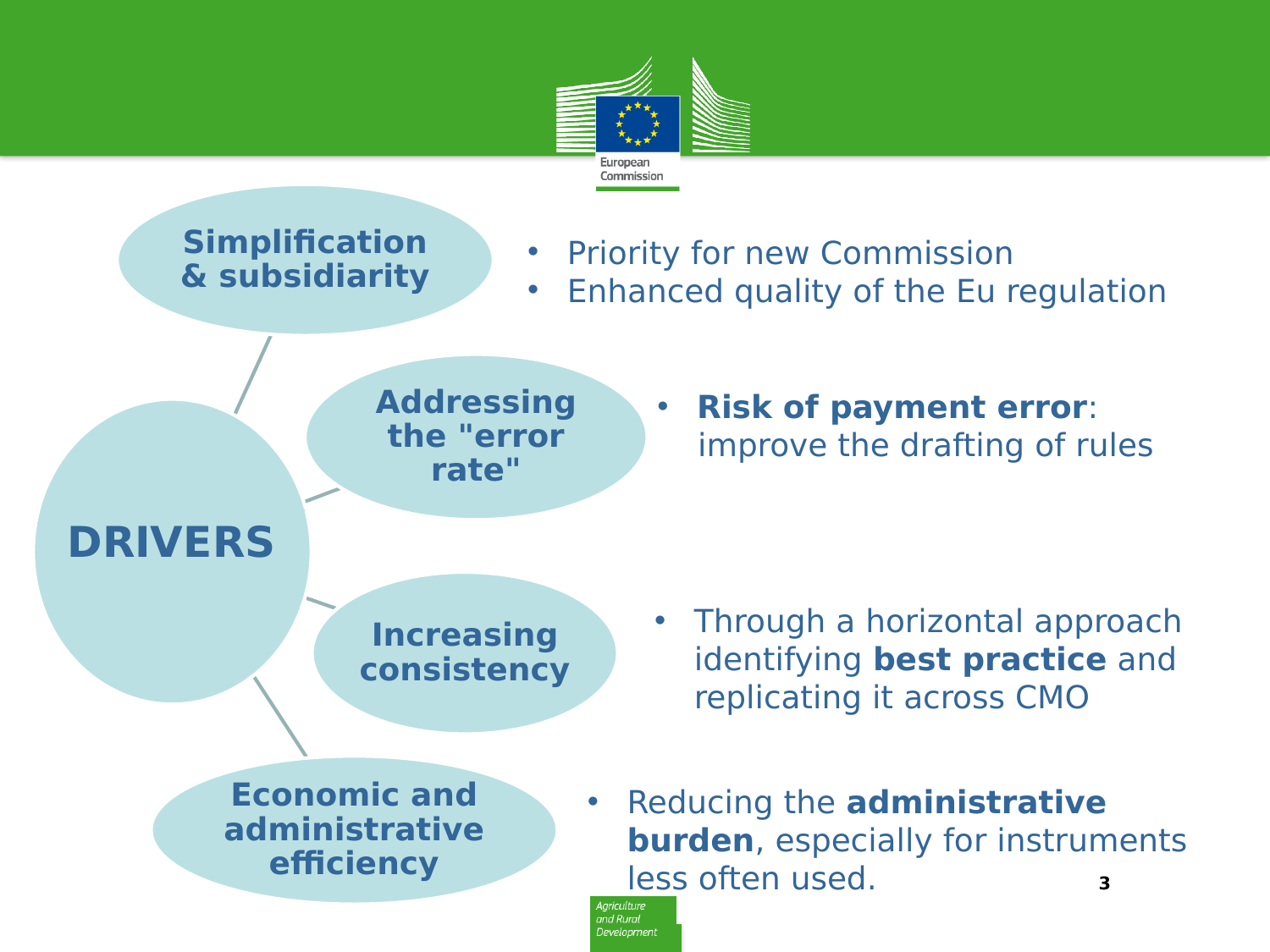

Simplification & subsidiarity
Addressing the "error rate"
Increasing consistency
Economic and administrative efficiency
Priority for new Commission
Enhanced quality of the Eu regulation
Risk of payment error:
    improve the drafting of rules

DRIVERS
Through a horizontal approach identifying best practice and replicating it across CMO
Reducing the administrative burden, especially for instruments less often used.
3